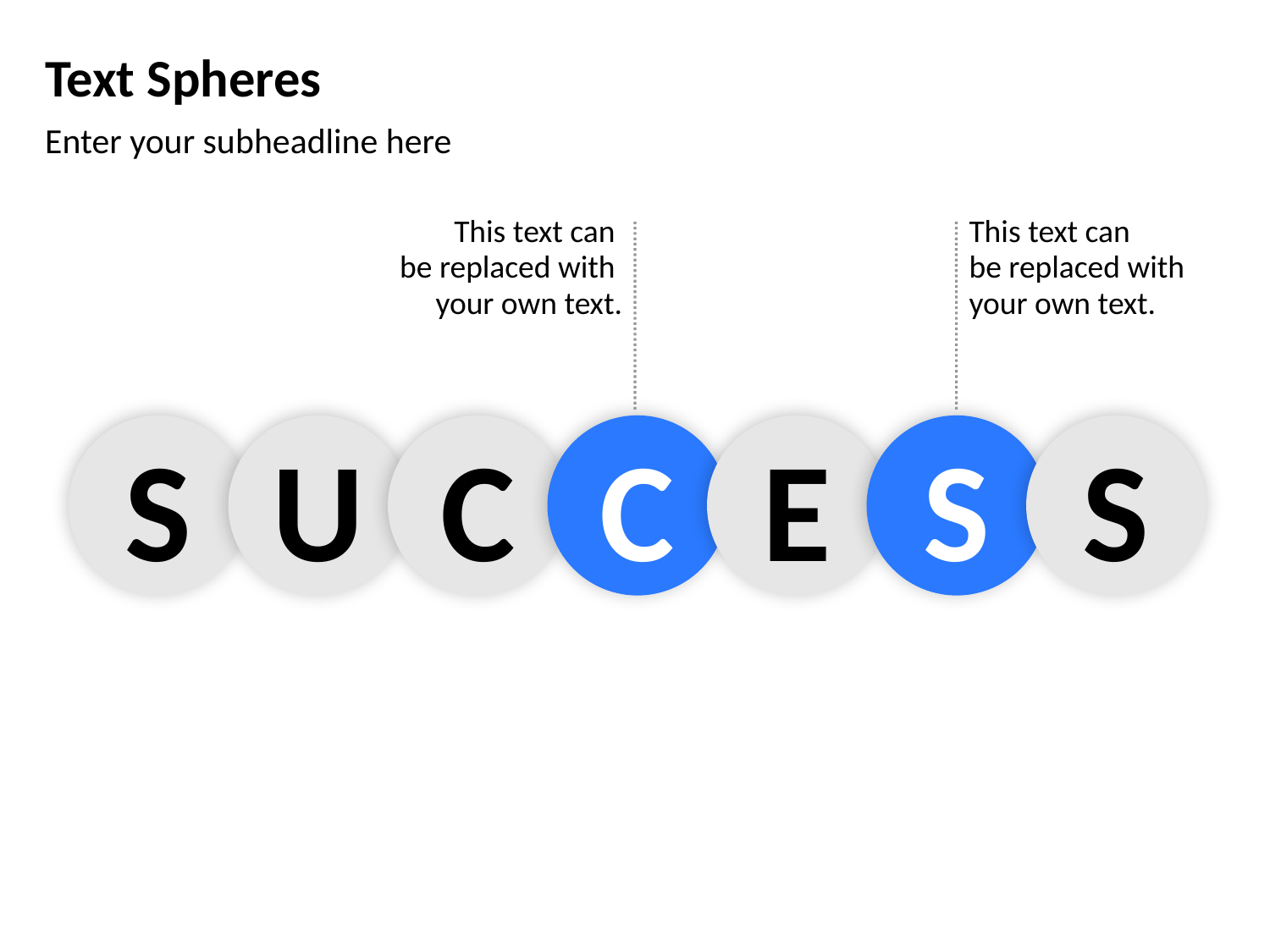

# Text Spheres
Enter your subheadline here
This text can
be replaced with
your own text.

This text can
be replaced with
your own text.

S
U
C
C
E
S
S